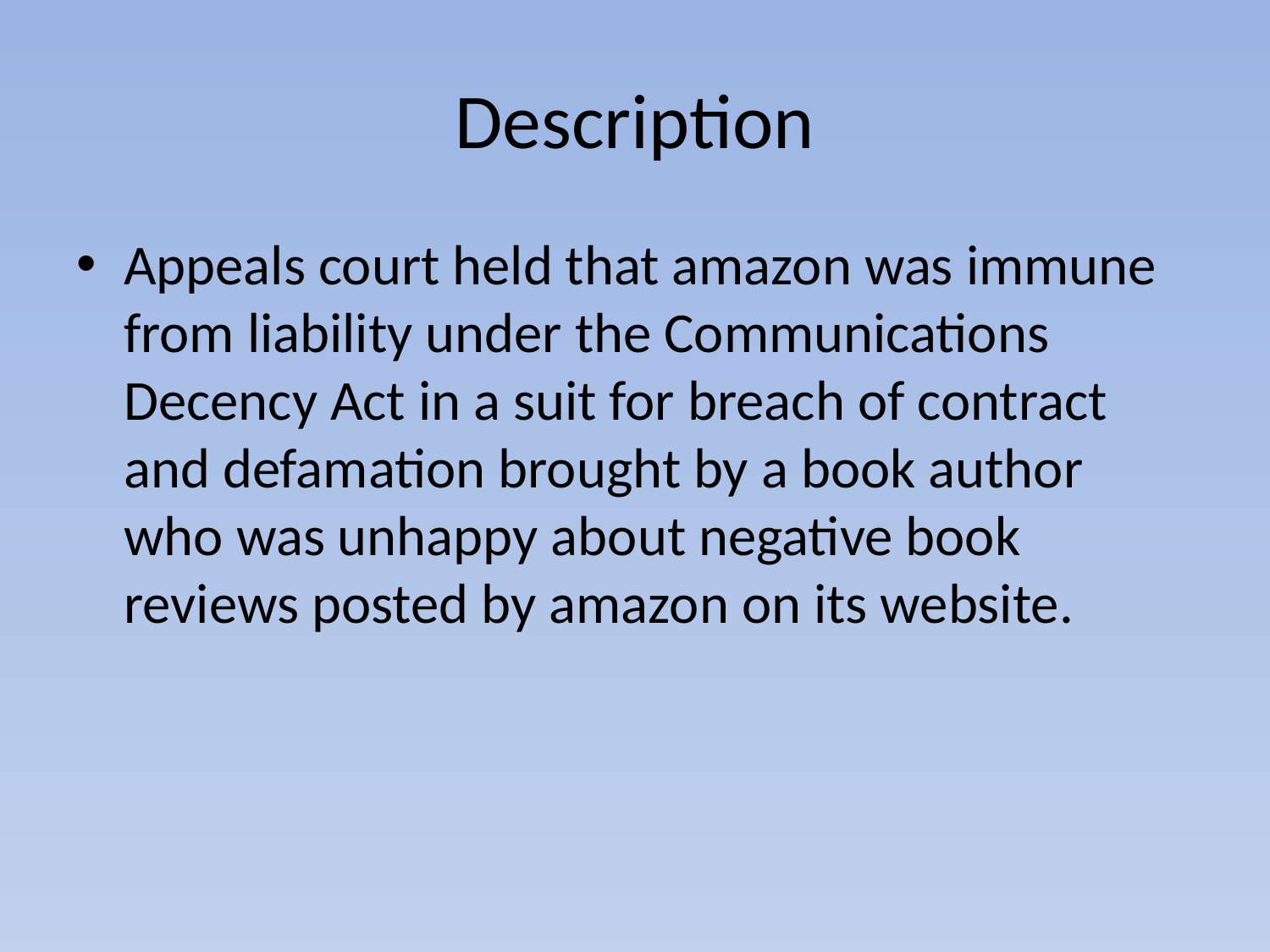

# Description
Appeals court held that amazon was immune from liability under the Communications Decency Act in a suit for breach of contract and defamation brought by a book author who was unhappy about negative book reviews posted by amazon on its website.